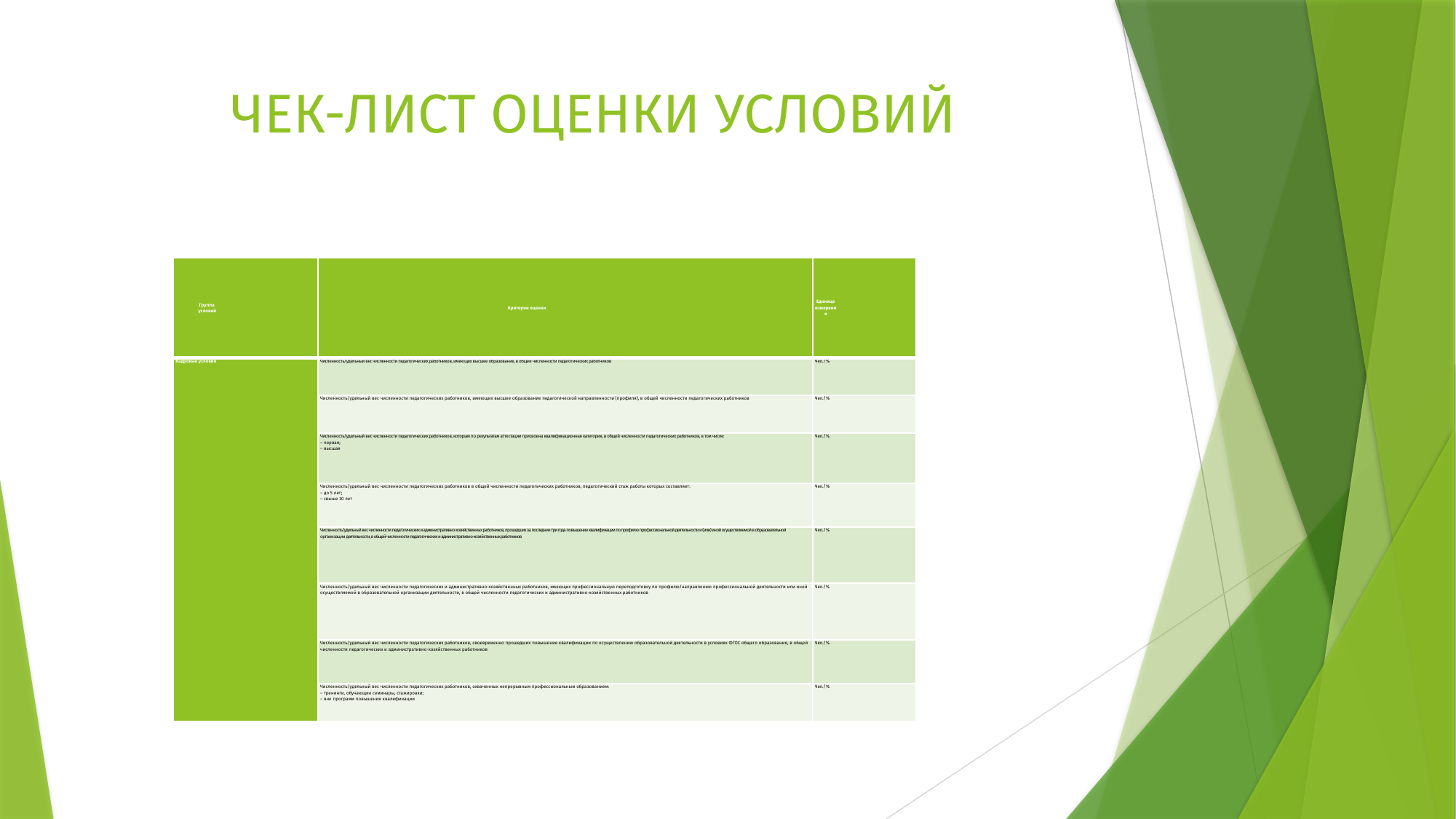

# ЧЕК-ЛИСТ ОЦЕНКИ УСЛОВИЙ
| Группа условий | Критерии оценки | Единица измерения |
| --- | --- | --- |
| Кадровые условия | Численность/удельный вес численности педагогических работников, имеющих высшее образование, в общей численности педагогических работников | Чел./% |
|  | Численность/удельный вес численности педагогических работников, имеющих высшее образование педагогической направленности (профиля), в общей численности педагогических работников | Чел./% |
|  | Численность/удельный вес численности педагогических работников, которым по результатам аттестации присвоена квалификационная категория, в общей численности педагогических работников, в том числе: – первая; – высшая | Чел./% |
|  | Численность/удельный вес численности педагогических работников в общей численности педагогических работников, педагогический стаж работы которых составляет: – до 5 лет; – свыше 30 лет | Чел./% |
|  | Численность/удельный вес численности педагогических и административно-хозяйственных работников, прошедших за последние три года повышение квалификации по профилю профессиональной деятельности и (или) иной осуществляемой в образовательной организации деятельности, в общей численности педагогических и административно-хозяйственных работников | Чел./% |
|  | Численность/удельный вес численности педагогических и административно-хозяйственных работников, имеющих профессиональную переподготовку по профилю/направлению профессиональной деятельности или иной осуществляемой в образовательной организации деятельности, в общей численности педагогических и административно-хозяйственных работников | Чел./% |
|  | Численность/удельный вес численности педагогических работников, своевременно прошедших повышение квалификации по осуществлению образовательной деятельности в условиях ФГОС общего образования, в общей численности педагогических и административно-хозяйственных работников | Чел./% |
|  | Численность/удельный вес численности педагогических работников, охваченных непрерывным профессиональным образованием: – тренинги, обучающие семинары, стажировки; – вне программ повышения квалификации | Чел./% |